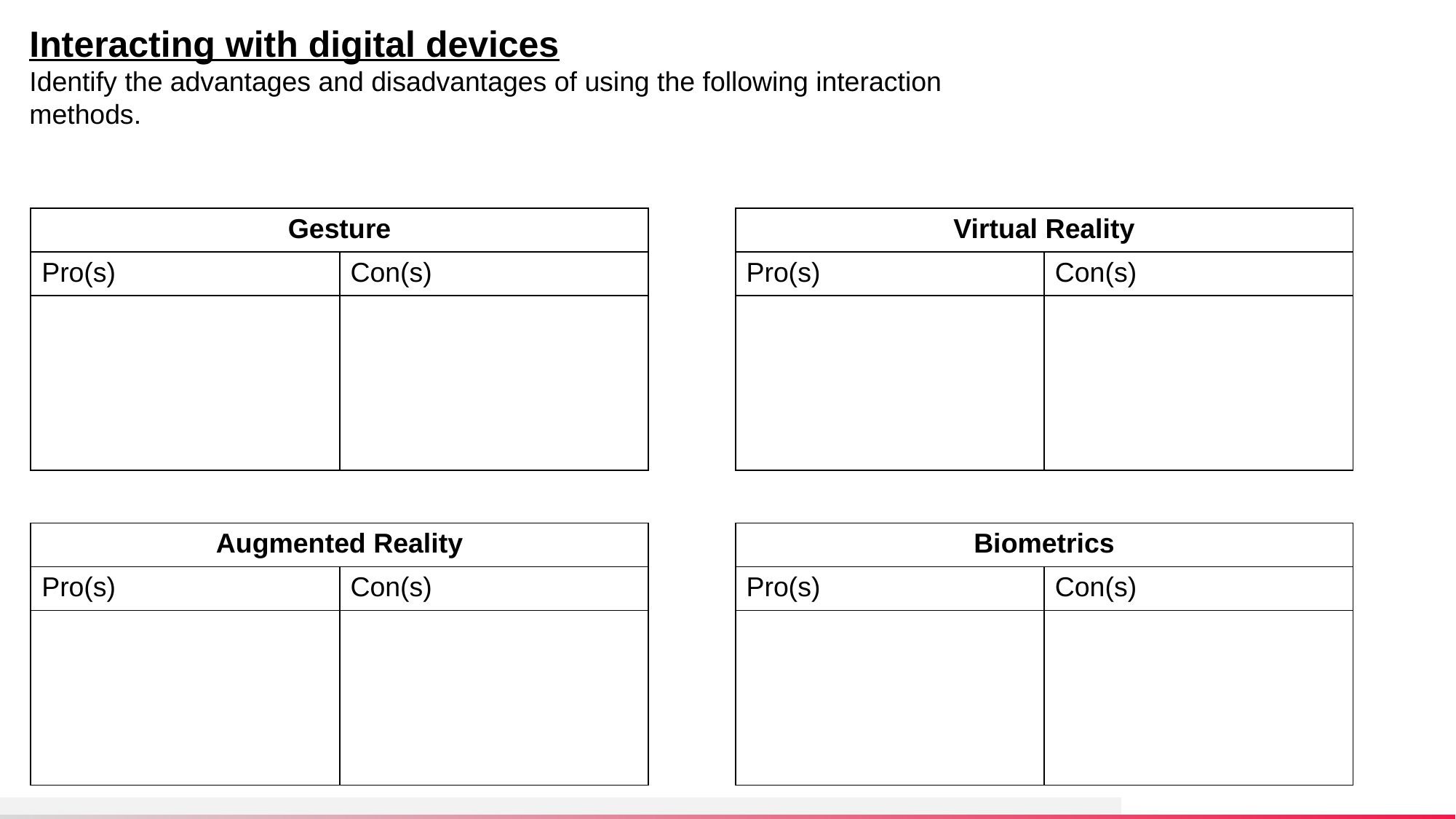

Interacting with digital devices
Identify the advantages and disadvantages of using the following interaction methods.

| Gesture |  |
| --- | --- |
| Pro(s) | Con(s) |
|  |  |
| Virtual Reality |  |
| --- | --- |
| Pro(s) | Con(s) |
|  |  |
| Augmented Reality |  |
| --- | --- |
| Pro(s) | Con(s) |
|  |  |
| Biometrics |  |
| --- | --- |
| Pro(s) | Con(s) |
|  |  |